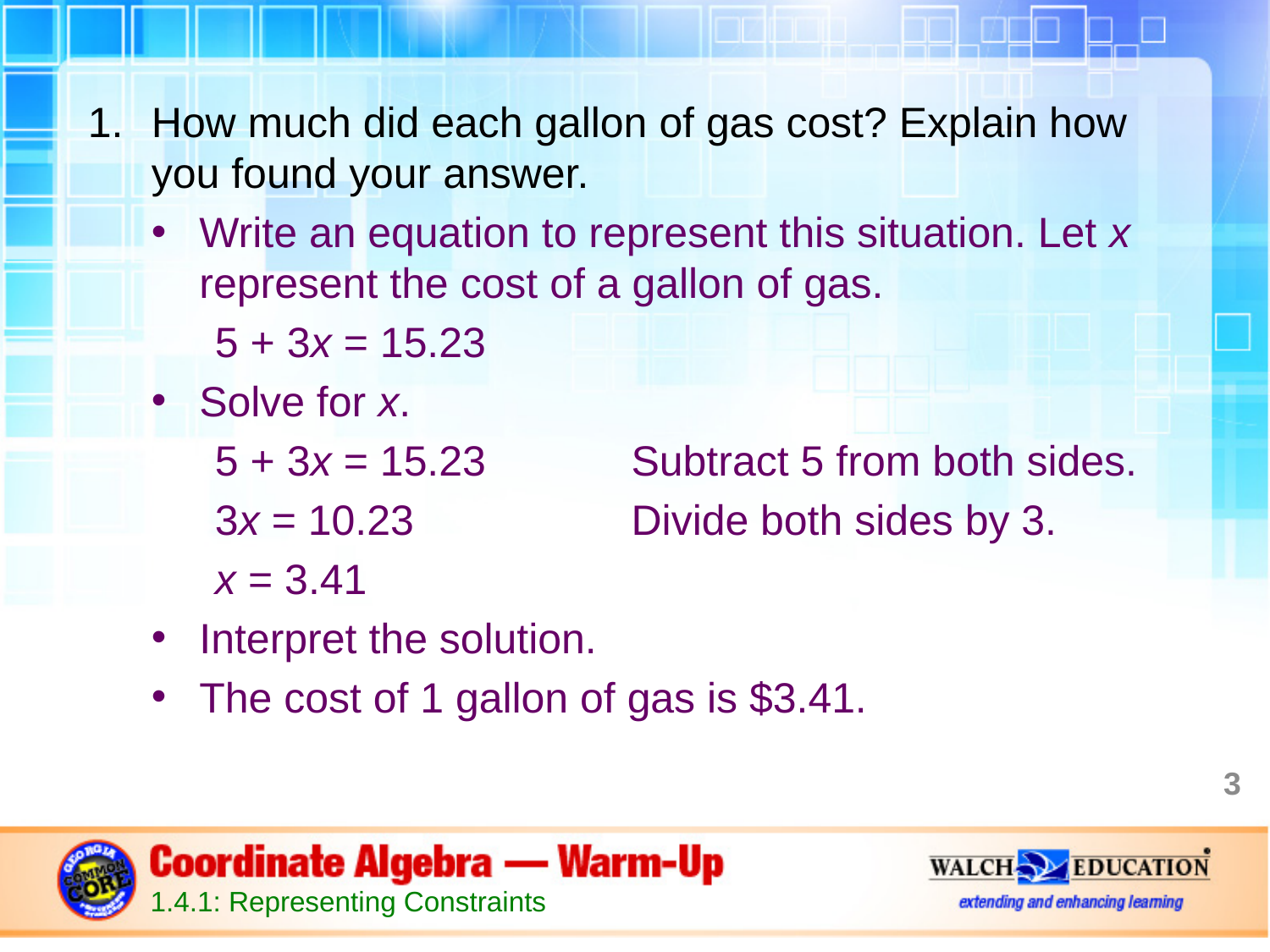

How much did each gallon of gas cost? Explain how you found your answer.
Write an equation to represent this situation. Let x represent the cost of a gallon of gas.
5 + 3x = 15.23
Solve for x.
5 + 3x = 15.23 	   Subtract 5 from both sides.
3x = 10.23 		   Divide both sides by 3.
x = 3.41
Interpret the solution.
The cost of 1 gallon of gas is $3.41.
3
1.4.1: Representing Constraints